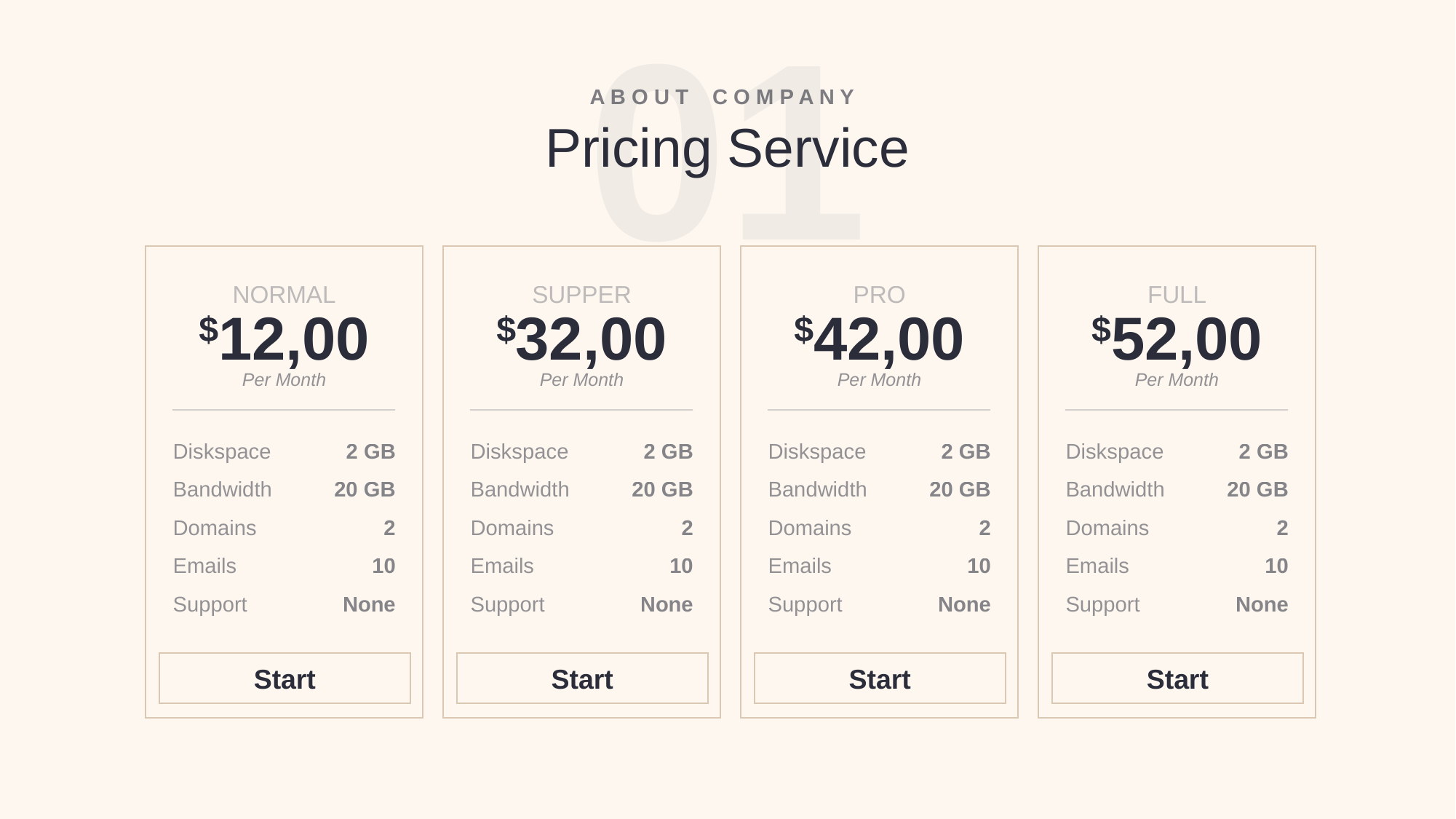

01
A B O U T    C O M P A N Y
# Pricing Service

NORMAL
$12,00
Per Month
Diskspace
Bandwidth
Domains
Emails
Support
2 GB
20 GB
2
10
None
Start

SUPPER
$32,00
Per Month
Diskspace
Bandwidth
Domains
Emails
Support
2 GB
20 GB
2
10
None
Start

PRO
$42,00
Per Month
Diskspace
Bandwidth
Domains
Emails
Support
2 GB
20 GB
2
10
None
Start

FULL
$52,00
Per Month
Diskspace
Bandwidth
Domains
Emails
Support
2 GB
20 GB
2
10
None
Start